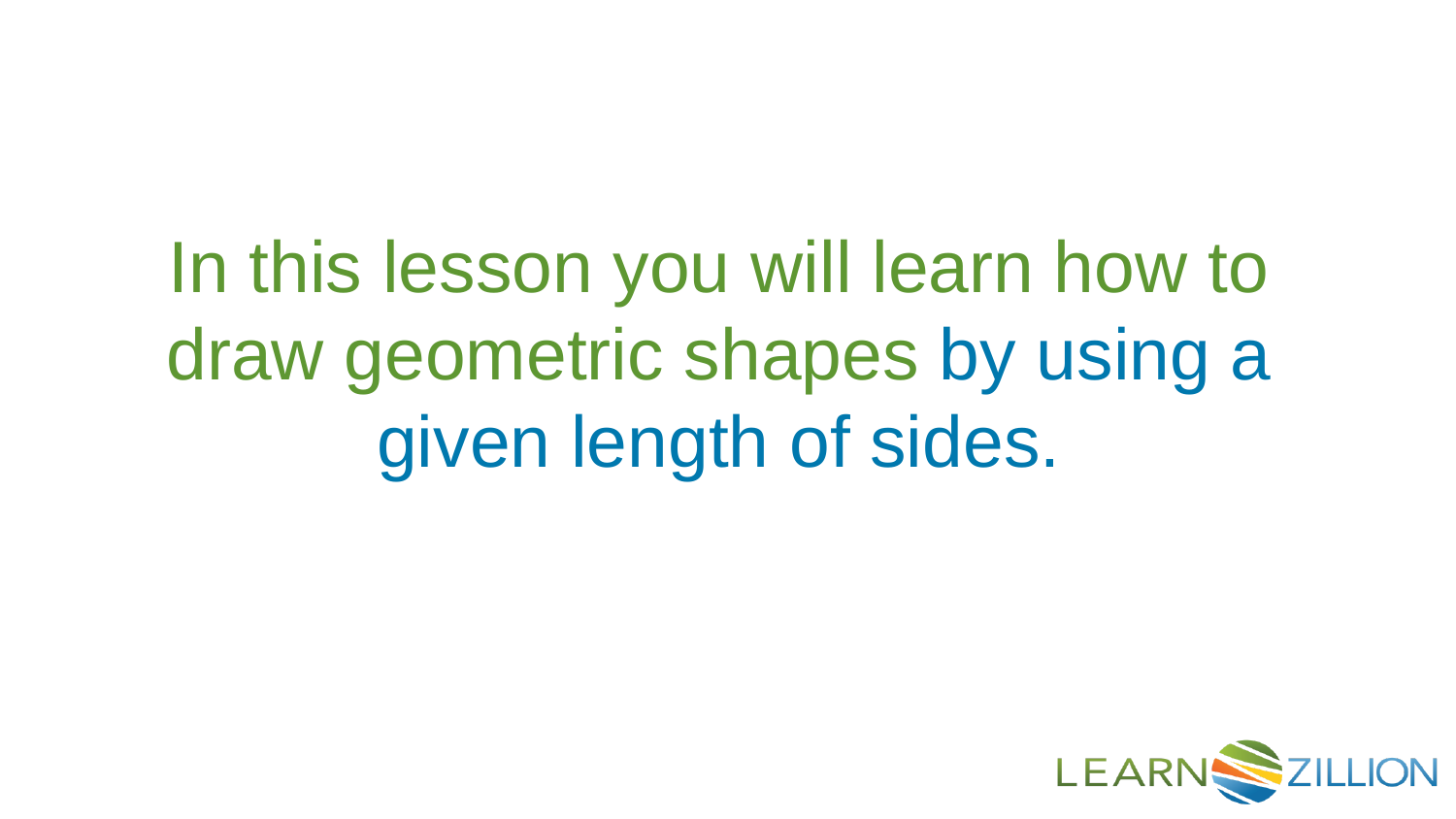

In this lesson you will learn how to draw geometric shapes by using a given length of sides.